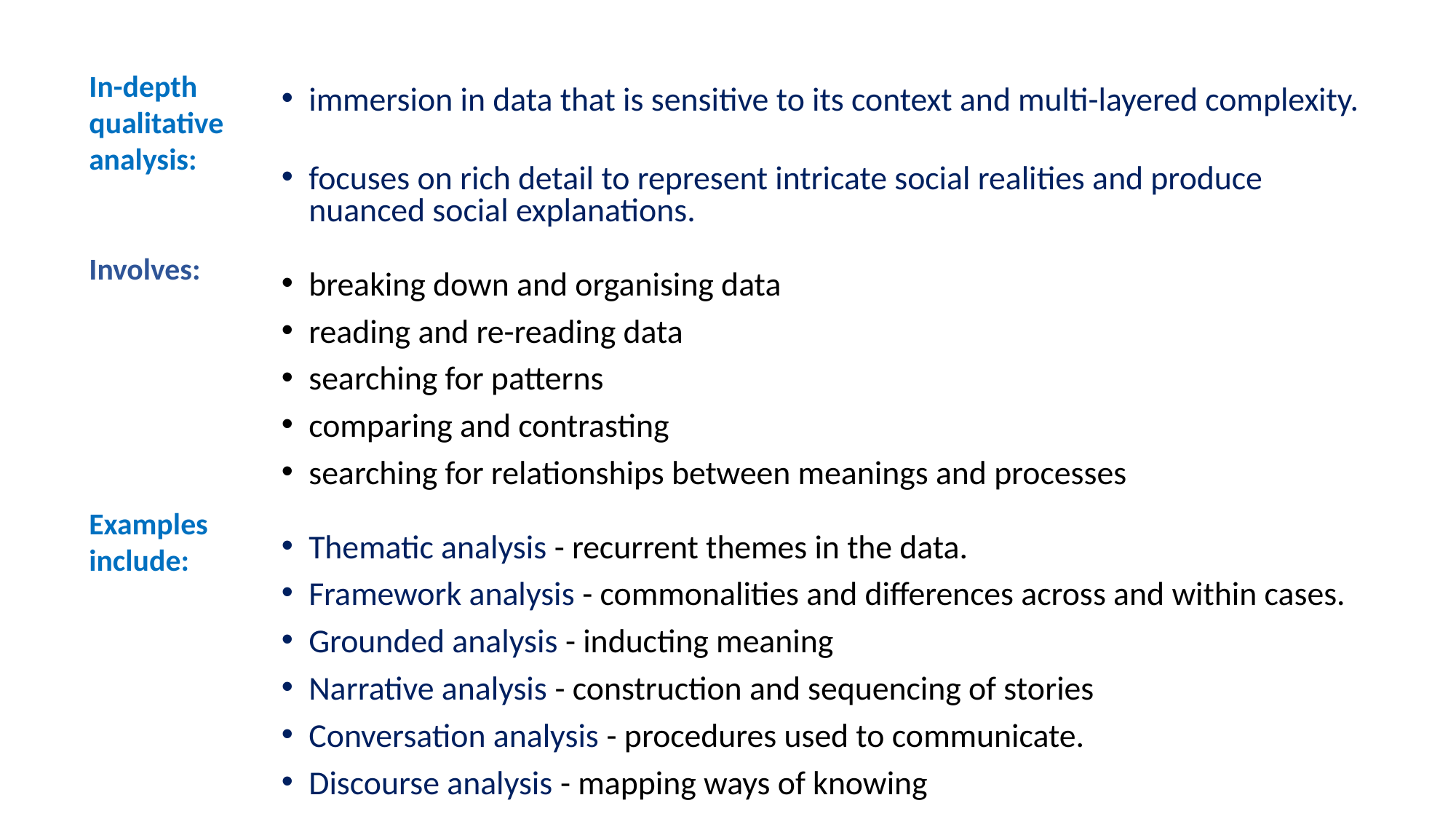

#
In-depth qualitative analysis:

Involves:

Examples include:
immersion in data that is sensitive to its context and multi-layered complexity.
focuses on rich detail to represent intricate social realities and produce nuanced social explanations.

breaking down and organising data
reading and re-reading data
searching for patterns
comparing and contrasting
searching for relationships between meanings and processes

Thematic analysis - recurrent themes in the data.
Framework analysis - commonalities and differences across and within cases.
Grounded analysis - inducting meaning
Narrative analysis - construction and sequencing of stories
Conversation analysis - procedures used to communicate.
Discourse analysis - mapping ways of knowing